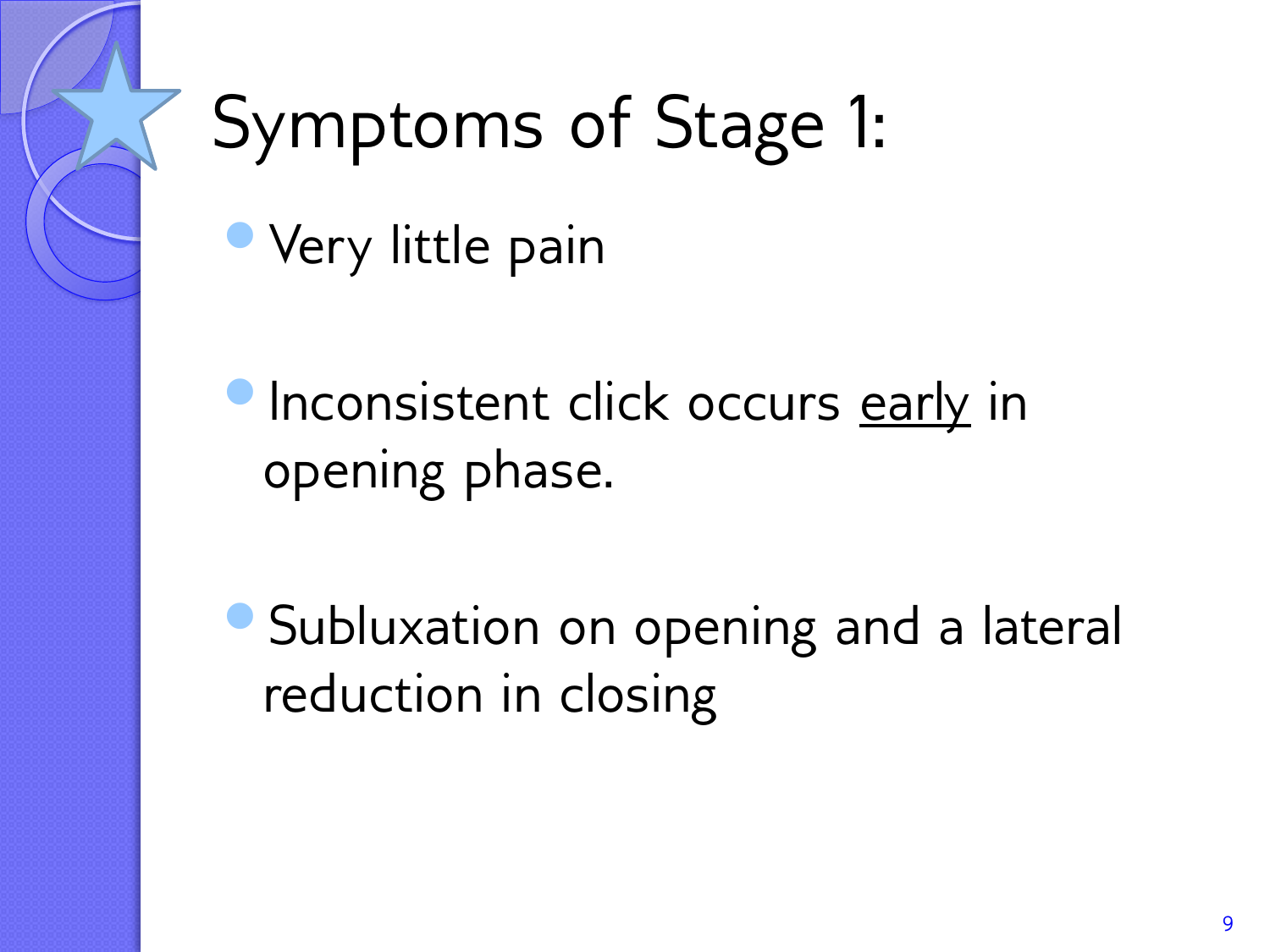

# Symptoms of Stage 1:

Very little pain

Inconsistent click occurs early in opening phase.

Subluxation on opening and a lateral reduction in closing
9